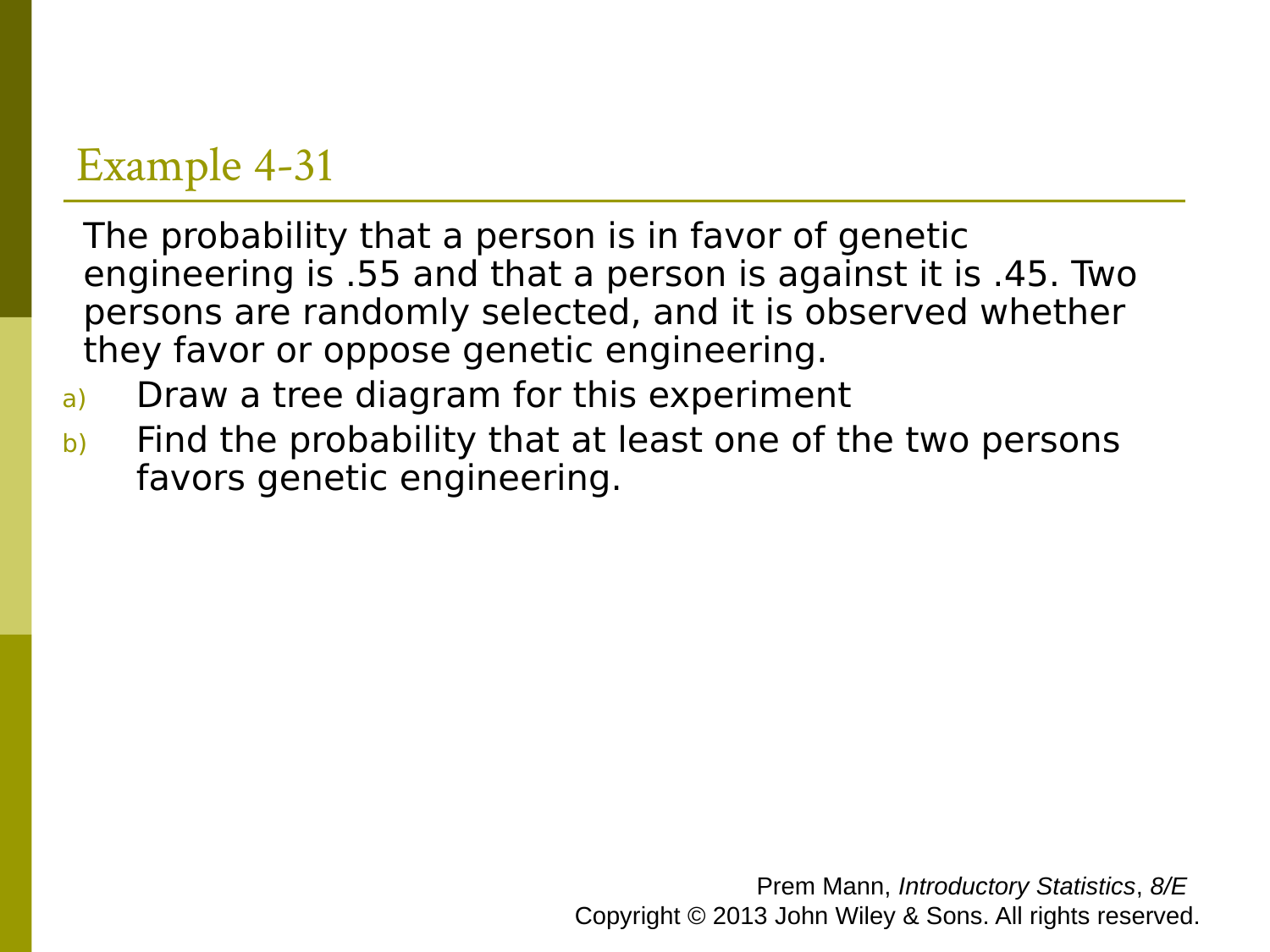

# Example 4-31
The probability that a person is in favor of genetic engineering is .55 and that a person is against it is .45. Two persons are randomly selected, and it is observed whether they favor or oppose genetic engineering.
Draw a tree diagram for this experiment
Find the probability that at least one of the two persons favors genetic engineering.
                          Prem Mann, Introductory Statistics, 8/E Copyright © 2013 John Wiley & Sons. All rights reserved.